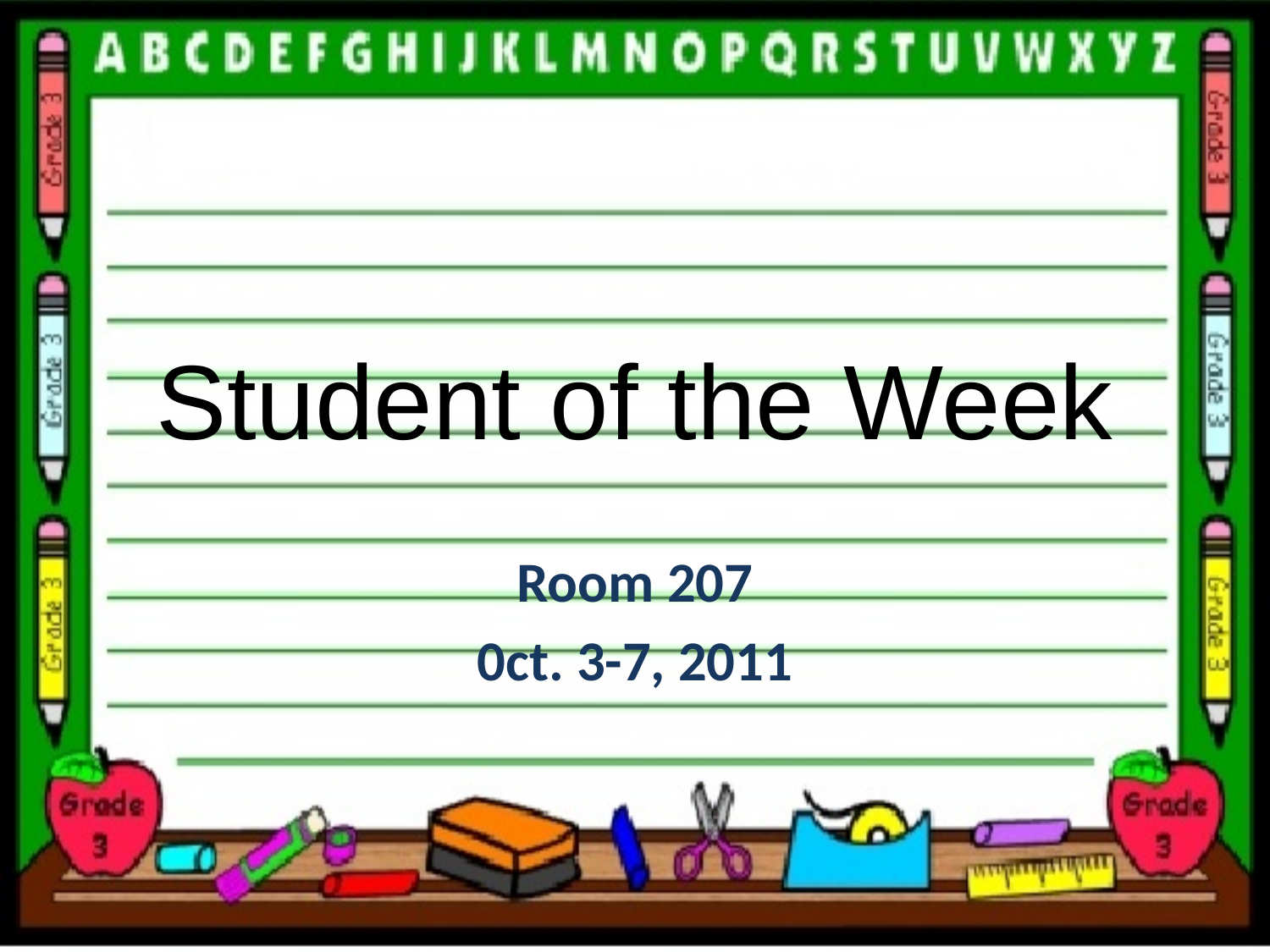

# Student of the Week
Room 207
0ct. 3-7, 2011